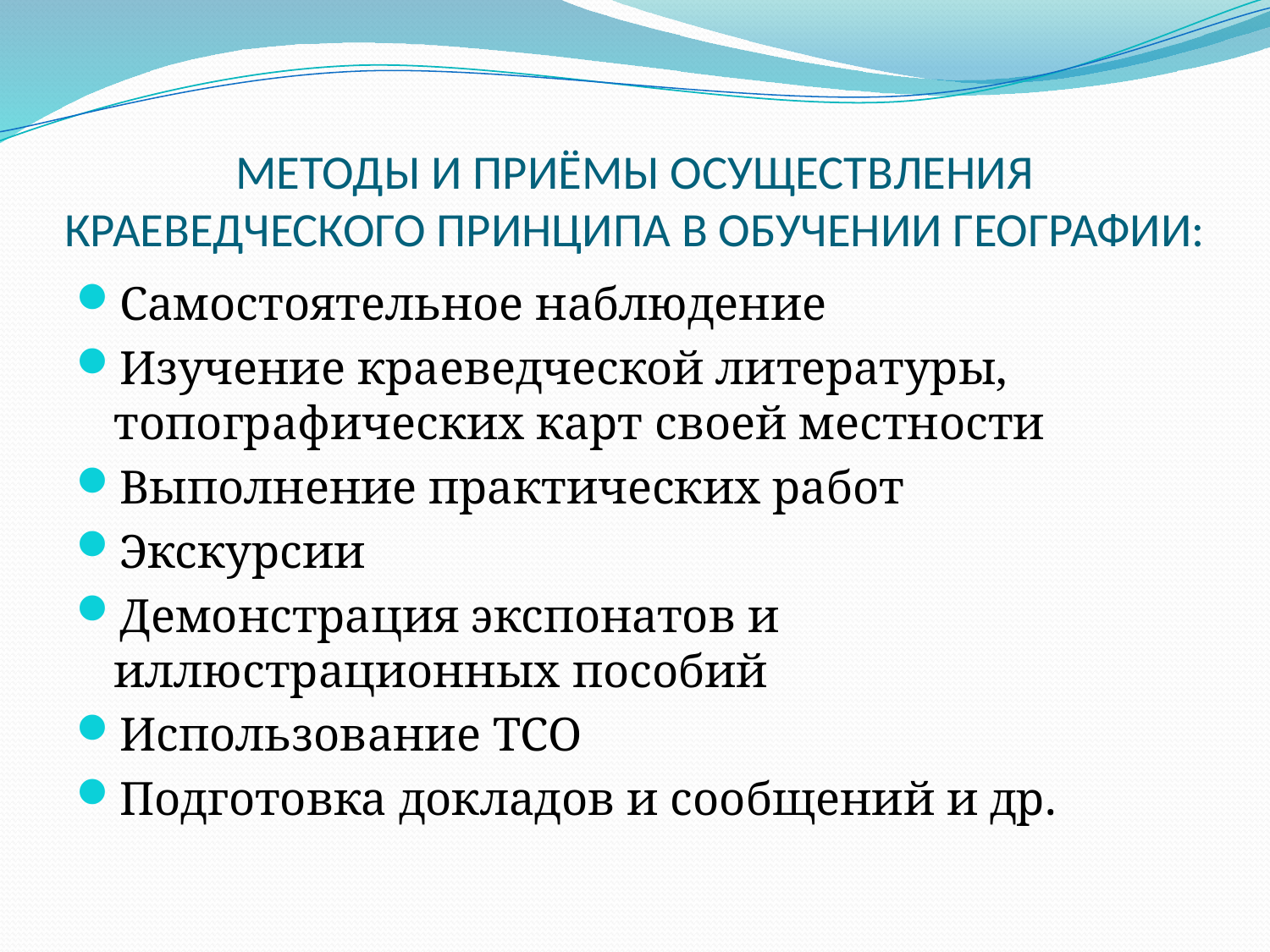

# МЕТОДЫ И ПРИЁМЫ ОСУЩЕСТВЛЕНИЯ КРАЕВЕДЧЕСКОГО ПРИНЦИПА В ОБУЧЕНИИ ГЕОГРАФИИ:
Самостоятельное наблюдение
Изучение краеведческой литературы, топографических карт своей местности
Выполнение практических работ
Экскурсии
Демонстрация экспонатов и иллюстрационных пособий
Использование ТСО
Подготовка докладов и сообщений и др.